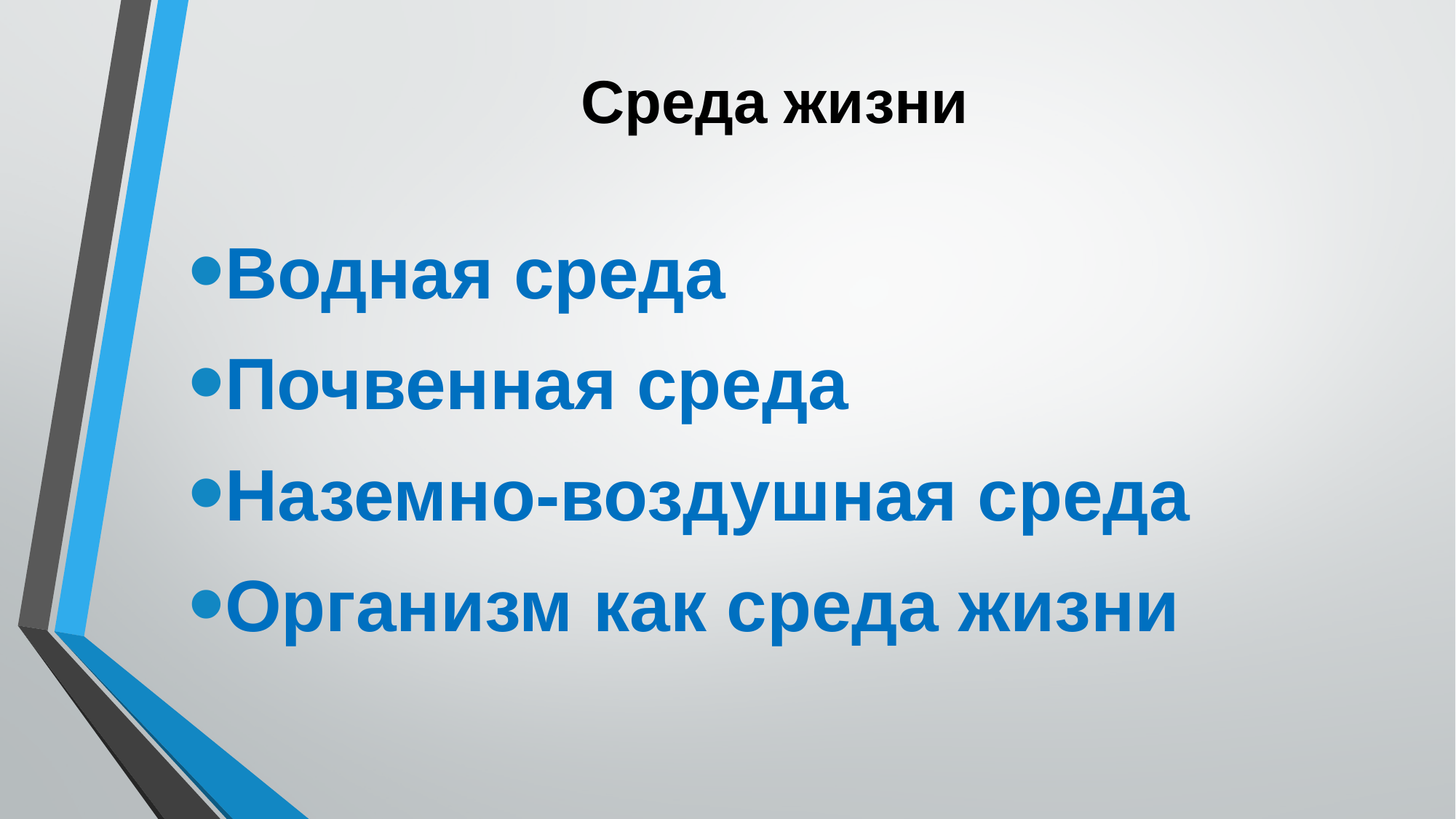

# Среда жизни
Водная среда
Почвенная среда
Наземно-воздушная среда
Организм как среда жизни